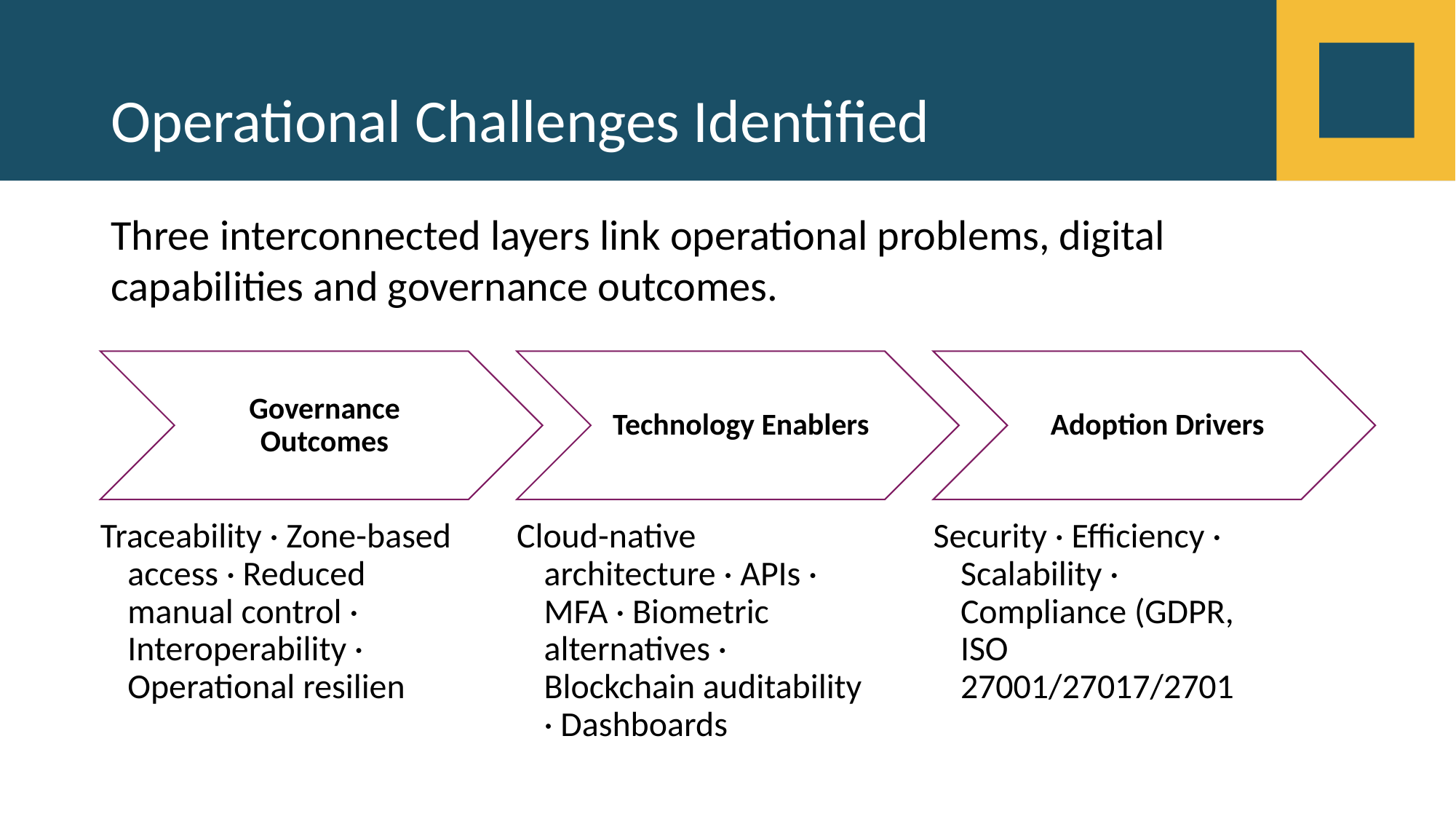

# Operational Challenges Identified
Three interconnected layers link operational problems, digital capabilities and governance outcomes.
Governance Outcomes
Traceability · Zone-based access · Reduced manual control · Interoperability · Operational resilien
Technology Enablers
Cloud-native architecture · APIs · MFA · Biometric alternatives · Blockchain auditability · Dashboards
Adoption Drivers
Security · Efficiency · Scalability · Compliance (GDPR, ISO 27001/27017/2701